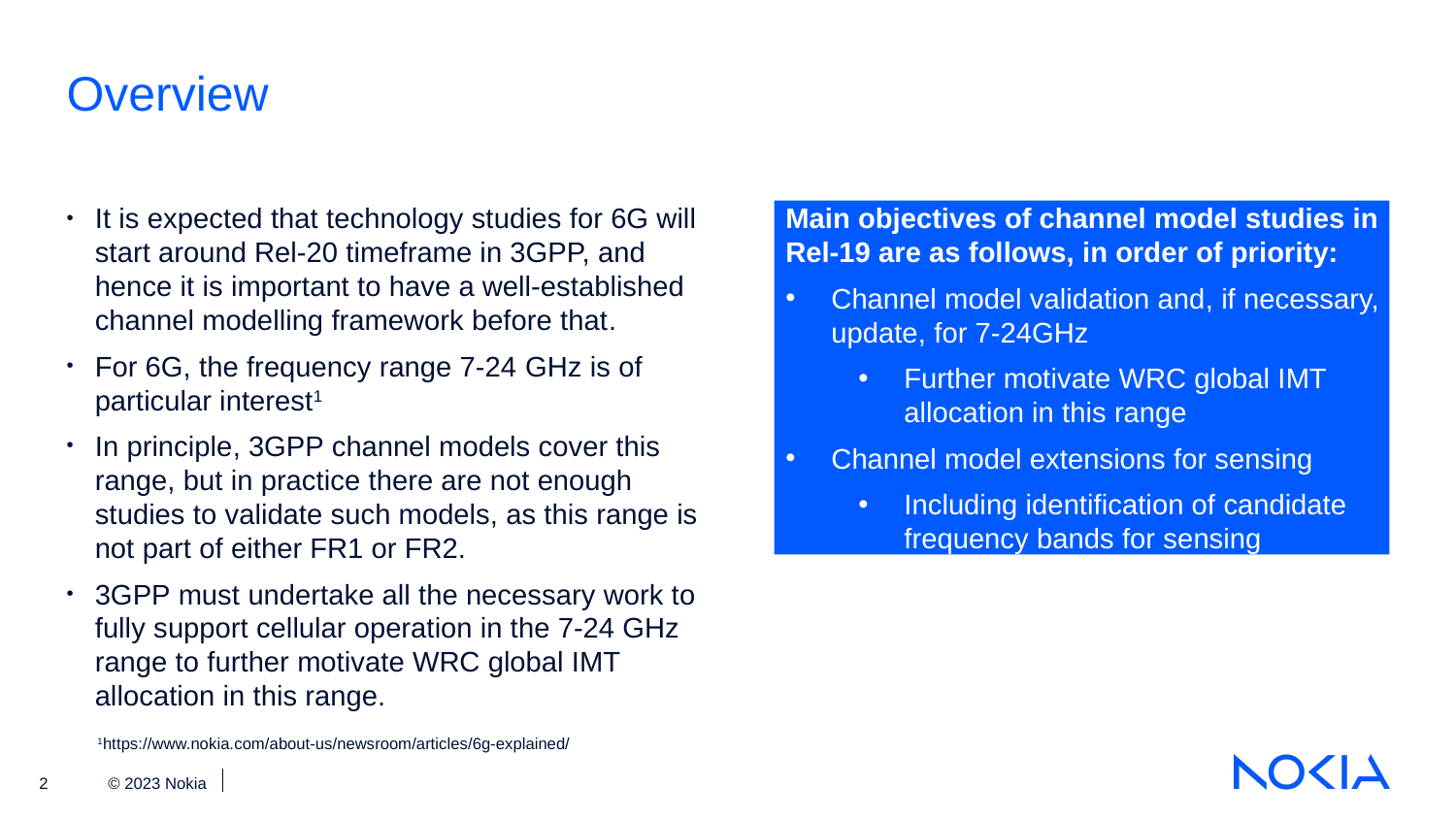

Overview

It is expected that technology studies for 6G will start around Rel-20 timeframe in 3GPP, and hence it is important to have a well-established channel modelling framework before that.
For 6G, the frequency range 7-24 GHz is of particular interest1
In principle, 3GPP channel models cover this range, but in practice there are not enough studies to validate such models, as this range is not part of either FR1 or FR2.
3GPP must undertake all the necessary work to fully support cellular operation in the 7-24 GHz range to further motivate WRC global IMT allocation in this range.
Main objectives of channel model studies in Rel-19 are as follows, in order of priority:
Channel model validation and, if necessary, update, for 7-24GHz
Further motivate WRC global IMT allocation in this range
Channel model extensions for sensing
Including identification of candidate frequency bands for sensing
1https://www.nokia.com/about-us/newsroom/articles/6g-explained/